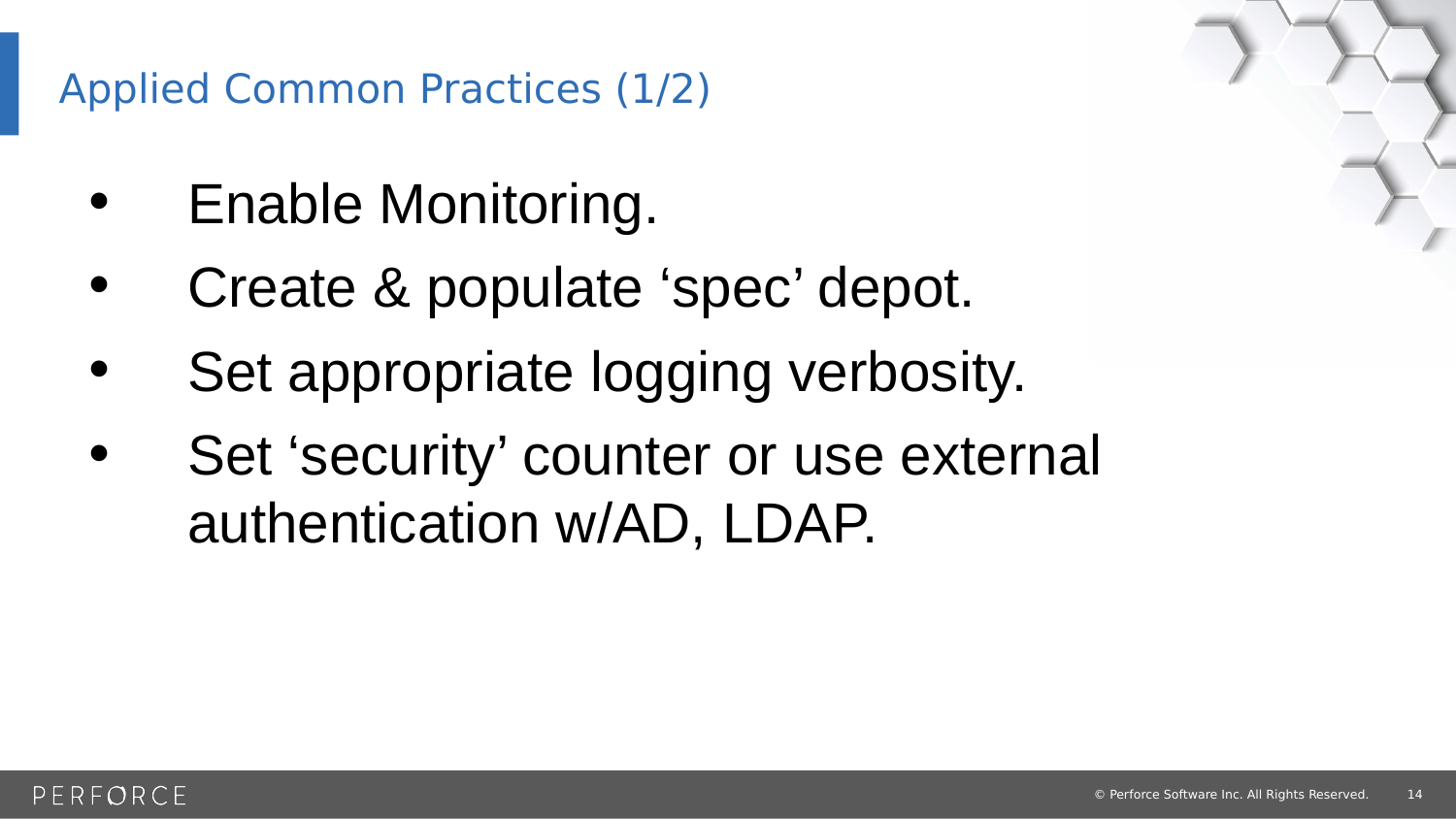

# Applied Common Practices (1/2)
Enable Monitoring.
Create & populate ‘spec’ depot.
Set appropriate logging verbosity.
Set ‘security’ counter or use external authentication w/AD, LDAP.